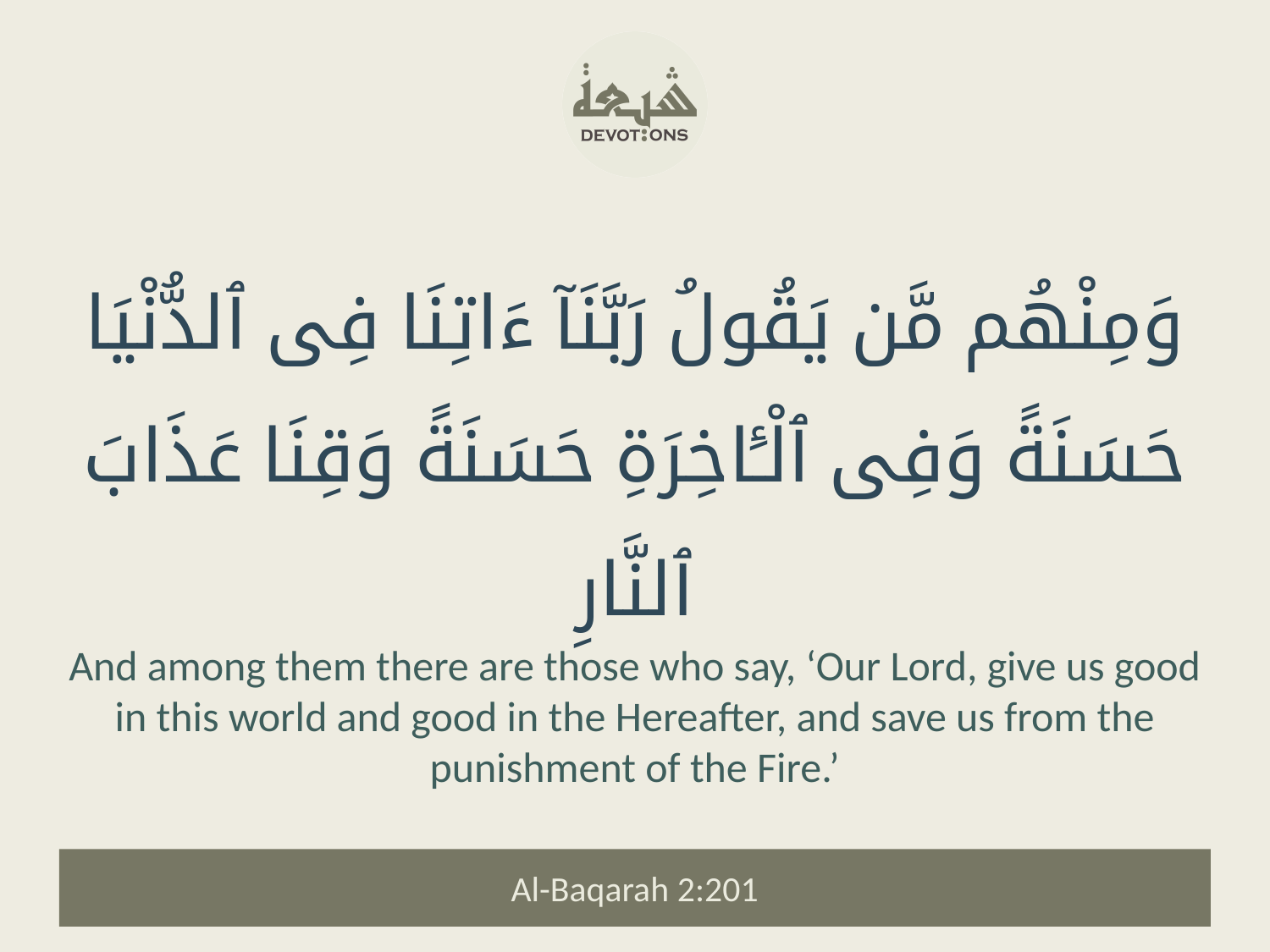

وَمِنْهُم مَّن يَقُولُ رَبَّنَآ ءَاتِنَا فِى ٱلدُّنْيَا حَسَنَةً وَفِى ٱلْـَٔاخِرَةِ حَسَنَةً وَقِنَا عَذَابَ ٱلنَّارِ
And among them there are those who say, ‘Our Lord, give us good in this world and good in the Hereafter, and save us from the punishment of the Fire.’
Al-Baqarah 2:201